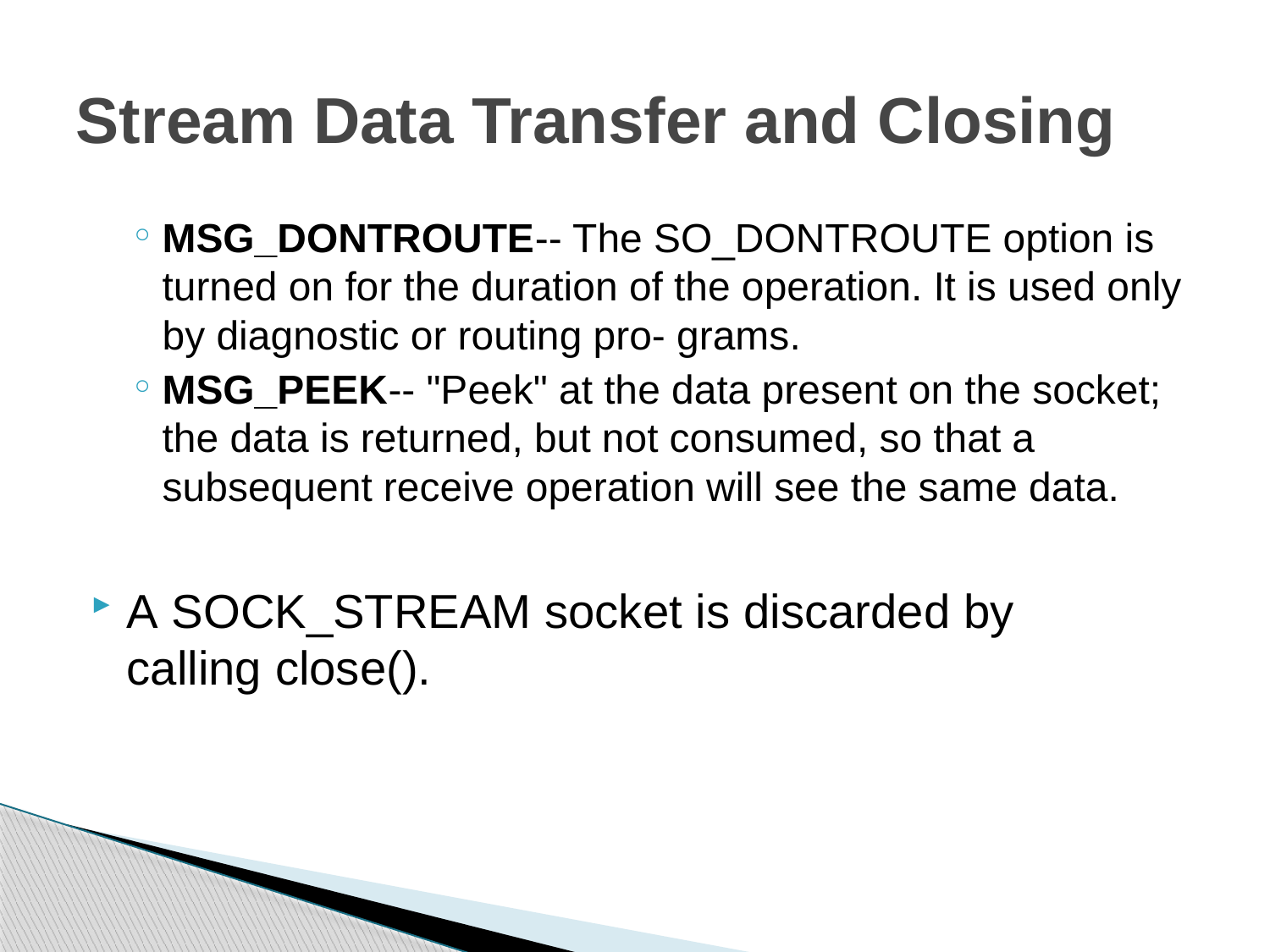

# Stream Data Transfer and Closing
MSG_DONTROUTE-- The SO_DONTROUTE option is turned on for the duration of the operation. It is used only by diagnostic or routing pro- grams.
MSG_PEEK-- "Peek" at the data present on the socket; the data is returned, but not consumed, so that a subsequent receive operation will see the same data.

A SOCK_STREAM socket is discarded by calling close().